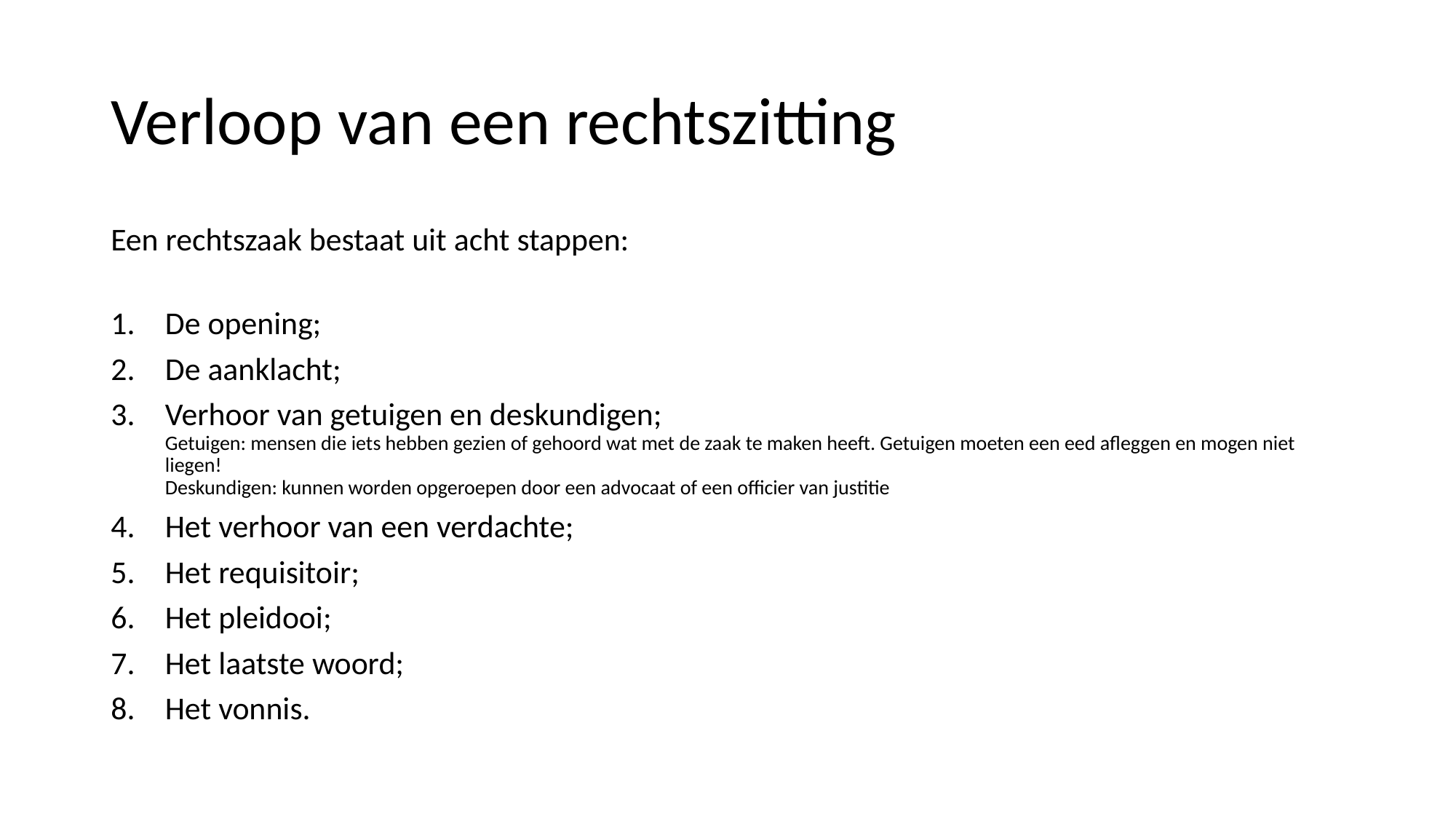

# Verloop van een rechtszitting
Een rechtszaak bestaat uit acht stappen:
De opening;
De aanklacht;
Verhoor van getuigen en deskundigen;
Getuigen: mensen die iets hebben gezien of gehoord wat met de zaak te maken heeft. Getuigen moeten een eed afleggen en mogen niet liegen!
Deskundigen: kunnen worden opgeroepen door een advocaat of een officier van justitie
Het verhoor van een verdachte;
Het requisitoir;
Het pleidooi;
Het laatste woord;
Het vonnis.